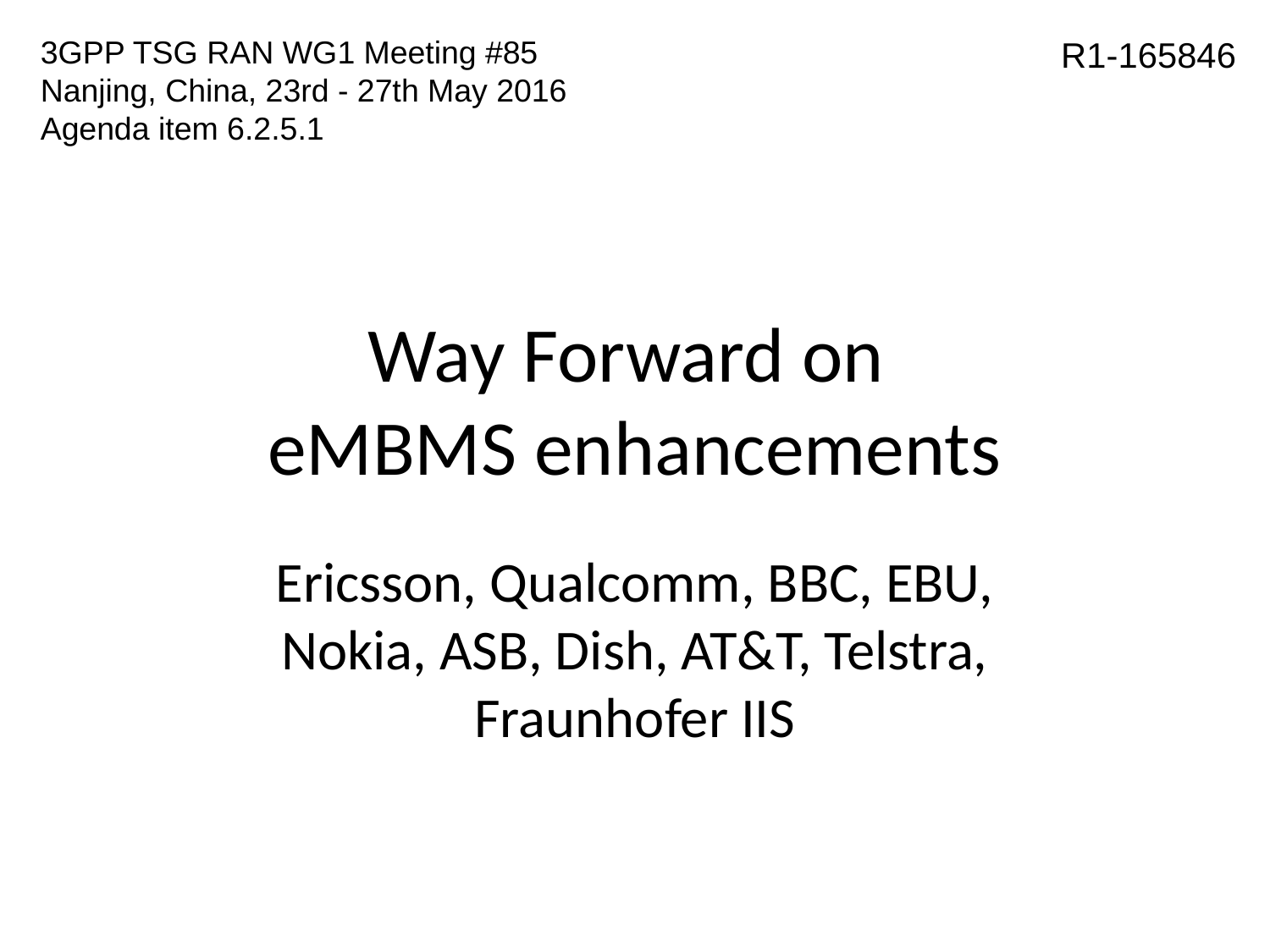

3GPP TSG RAN WG1 Meeting #85
Nanjing, China, 23rd - 27th May 2016
Agenda item 6.2.5.1
R1-165846
# Way Forward on eMBMS enhancements
Ericsson, Qualcomm, BBC, EBU, Nokia, ASB, Dish, AT&T, Telstra, Fraunhofer IIS